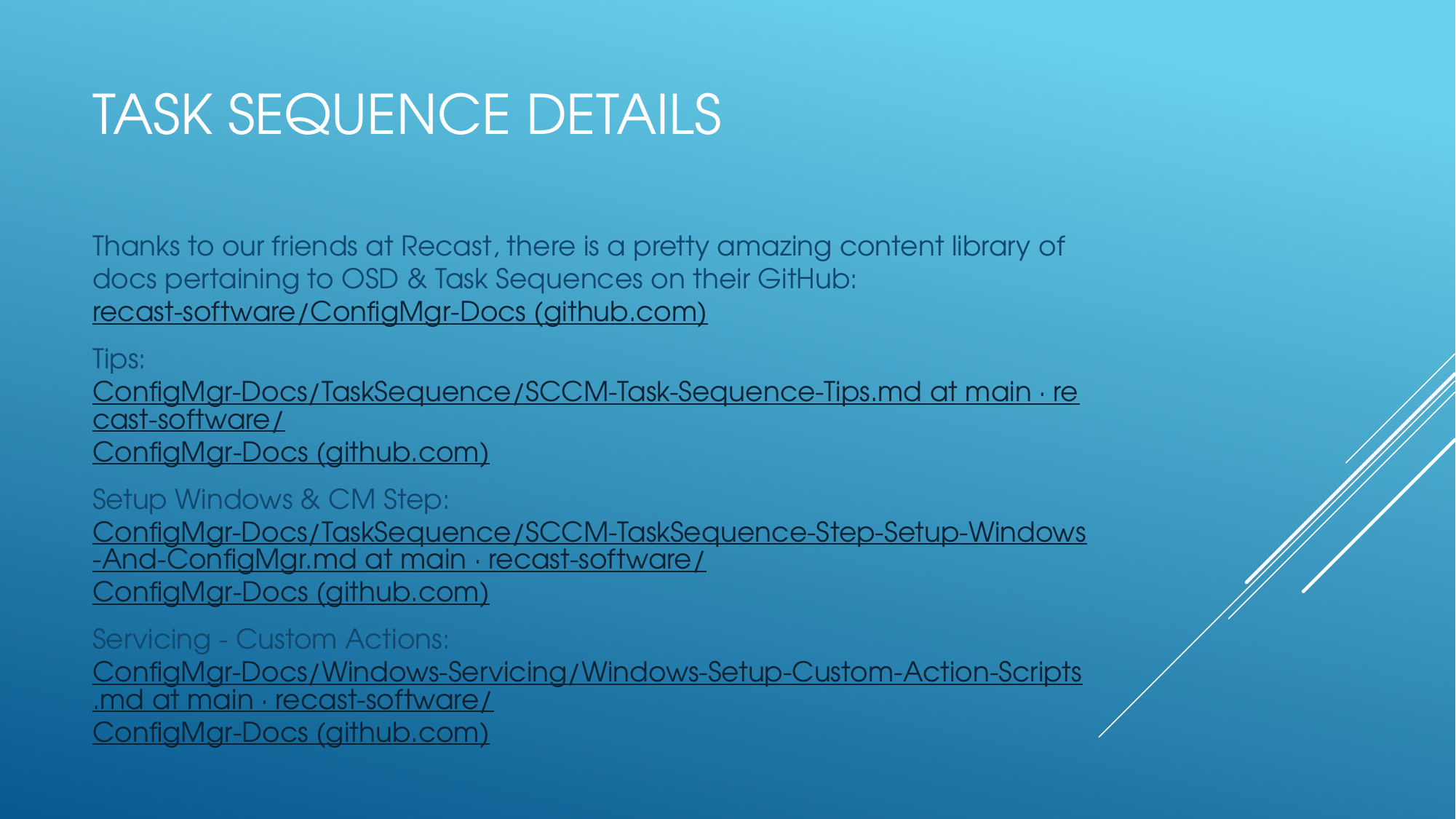

# Task Sequence Details
Thanks to our friends at Recast, there is a pretty amazing content library of docs pertaining to OSD & Task Sequences on their GitHub:
recast-software/ConfigMgr-Docs (github.com)
Tips: ConfigMgr-Docs/TaskSequence/SCCM-Task-Sequence-Tips.md at main · recast-software/ConfigMgr-Docs (github.com)
Setup Windows & CM Step: ConfigMgr-Docs/TaskSequence/SCCM-TaskSequence-Step-Setup-Windows-And-ConfigMgr.md at main · recast-software/ConfigMgr-Docs (github.com)
Servicing - Custom Actions: ConfigMgr-Docs/Windows-Servicing/Windows-Setup-Custom-Action-Scripts.md at main · recast-software/ConfigMgr-Docs (github.com)